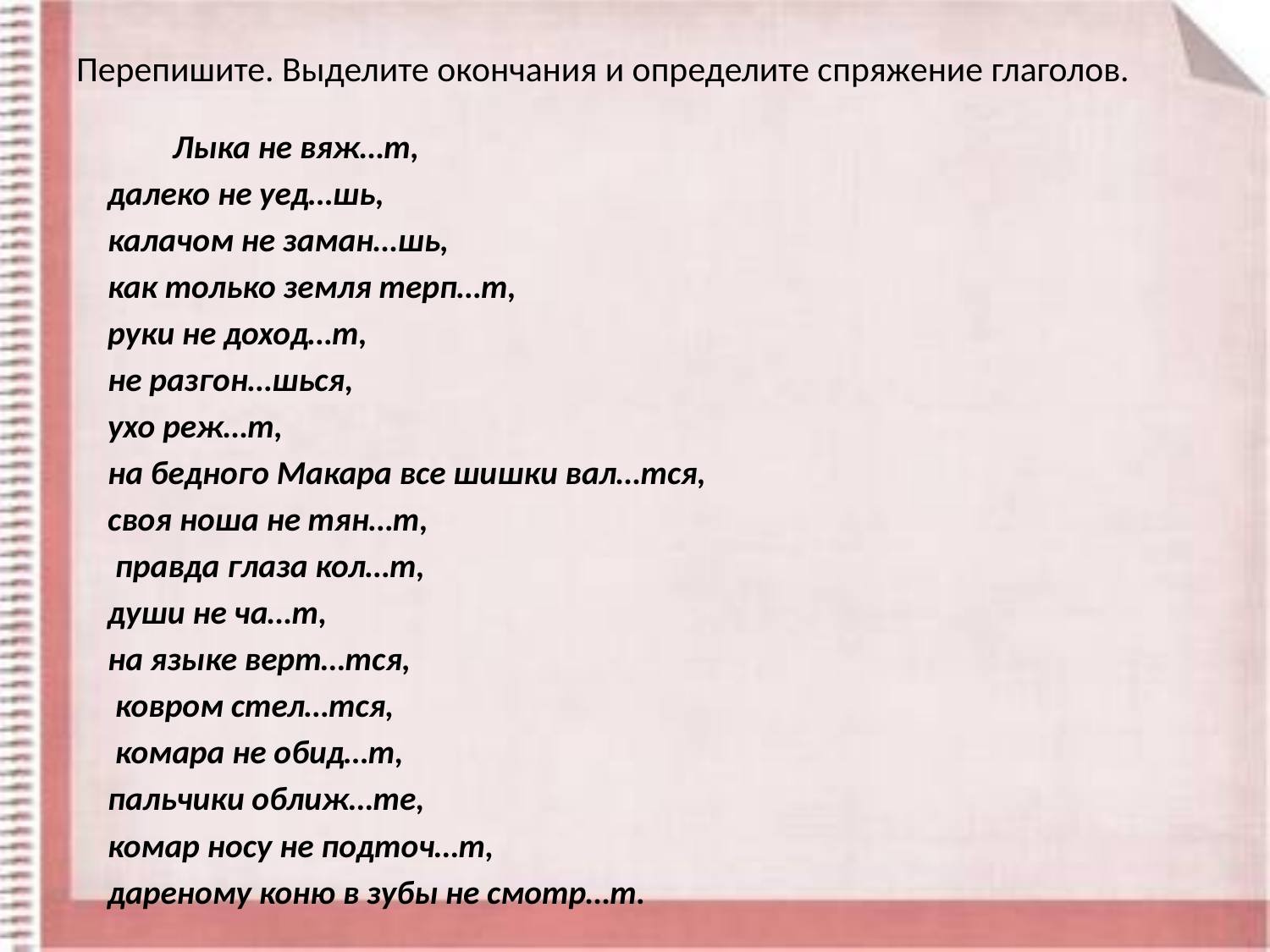

# Перепишите. Выделите окончания и определите спряжение глаголов.
             Лыка не вяж…т,
далеко не уед…шь,
калачом не заман…шь,
как только земля терп…т,
руки не доход…т,
не разгон…шься,
ухо реж…т,
на бедного Макара все шишки вал…тся,
своя ноша не тян…т,
 правда глаза кол…т,
души не ча…т,
на языке верт…тся,
 ковром стел…тся,
 комара не обид…т,
пальчики оближ…те,
комар носу не подточ…т,
дареному коню в зубы не смотр…т.